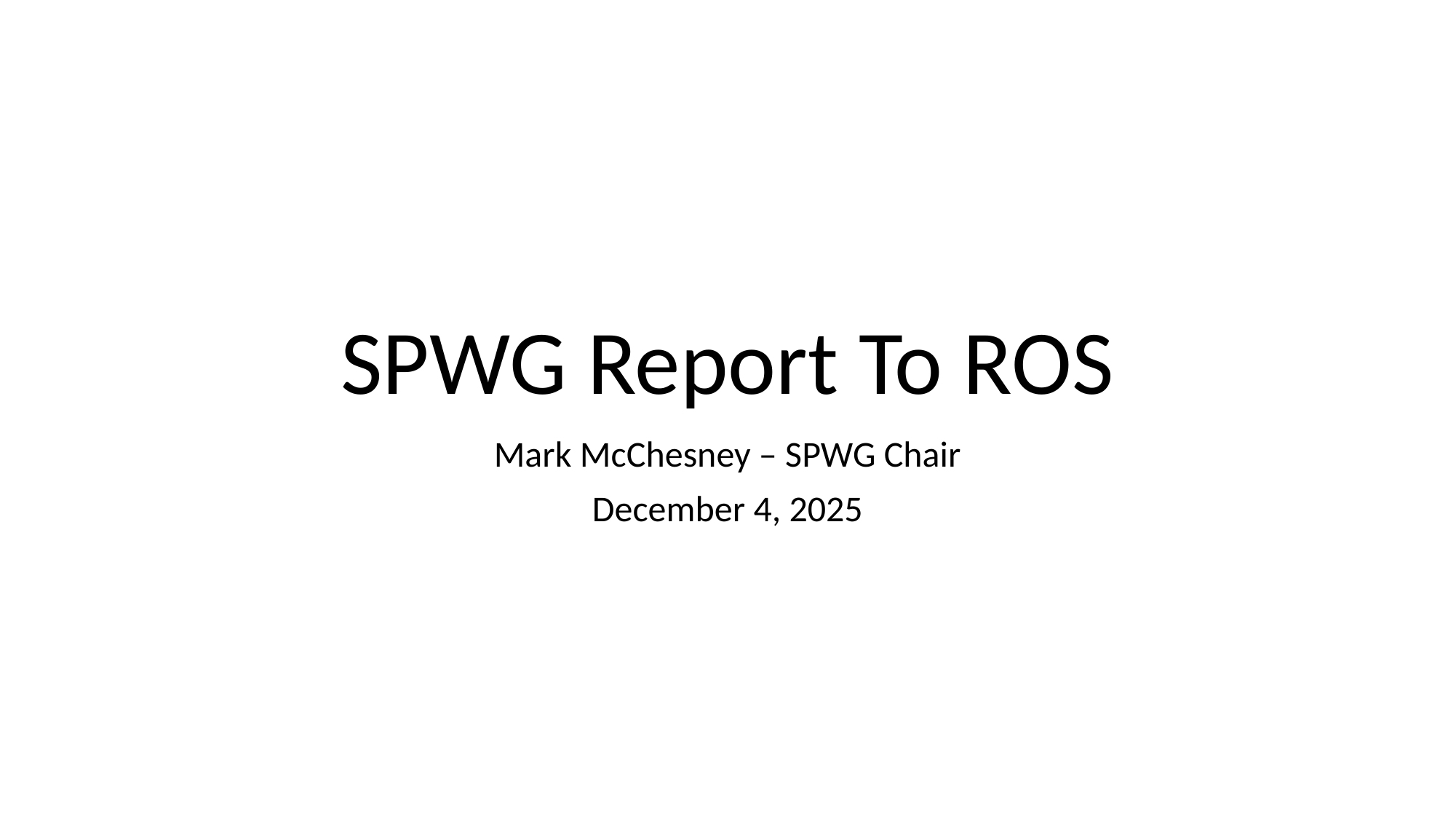

# SPWG Report To ROS
Mark McChesney – SPWG Chair
December 4, 2025